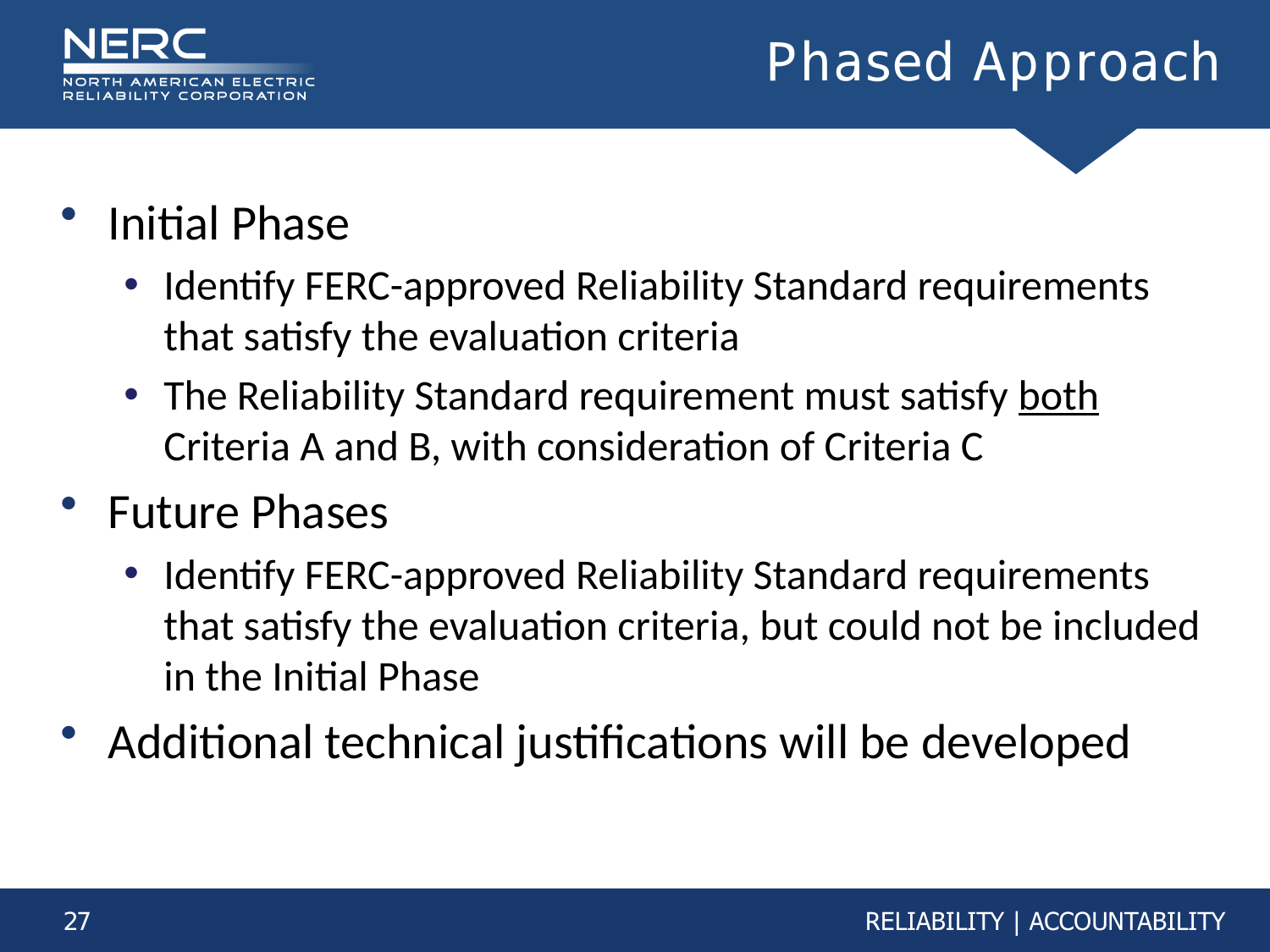

# Phased Approach
Initial Phase
Identify FERC-approved Reliability Standard requirements that satisfy the evaluation criteria
The Reliability Standard requirement must satisfy both Criteria A and B, with consideration of Criteria C
Future Phases
Identify FERC-approved Reliability Standard requirements that satisfy the evaluation criteria, but could not be included in the Initial Phase
Additional technical justifications will be developed